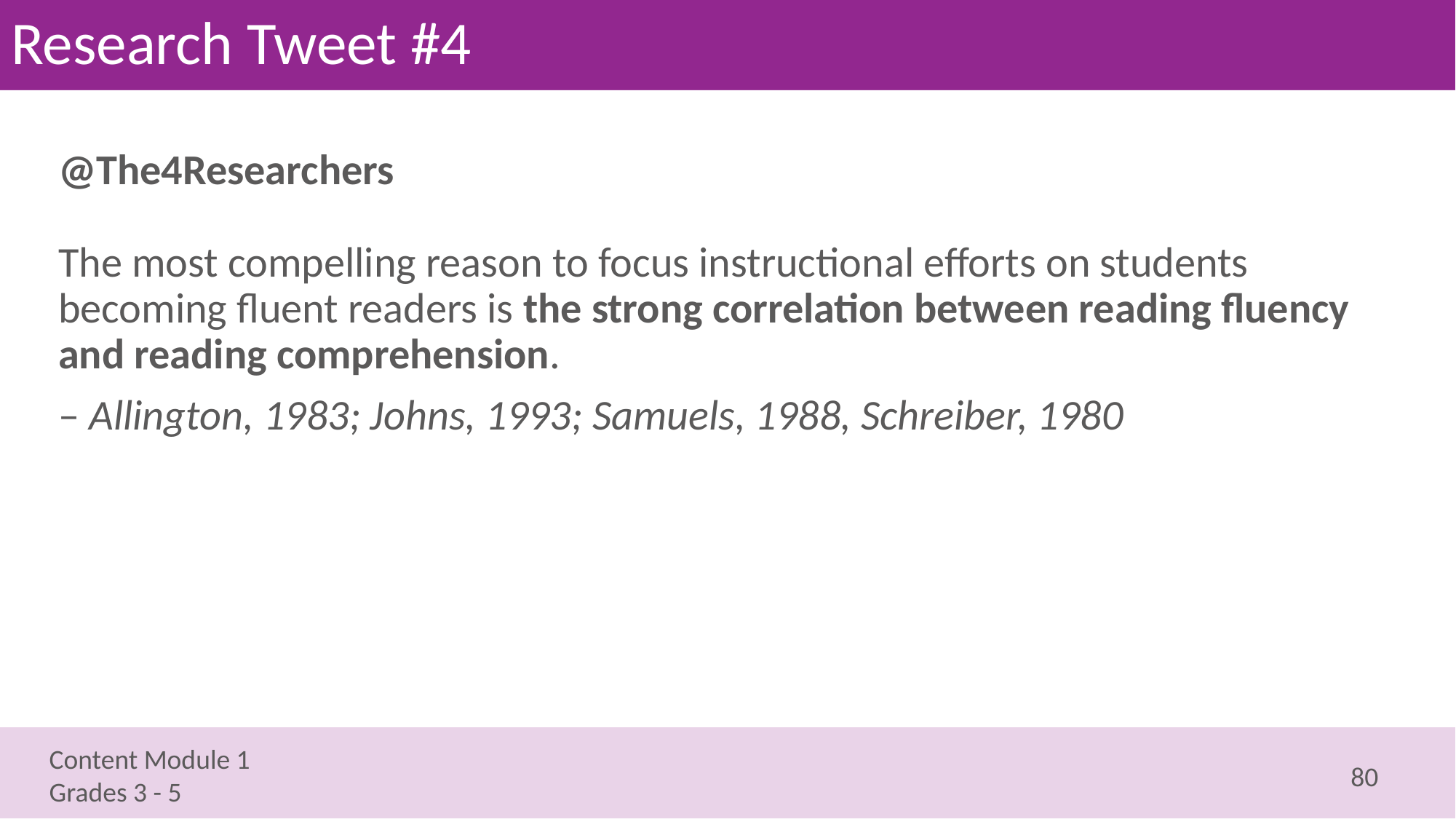

# Research Tweet #4
@The4Researchers

The most compelling reason to focus instructional efforts on students becoming fluent readers is the strong correlation between reading fluency and reading comprehension.
– Allington, 1983; Johns, 1993; Samuels, 1988, Schreiber, 1980
80